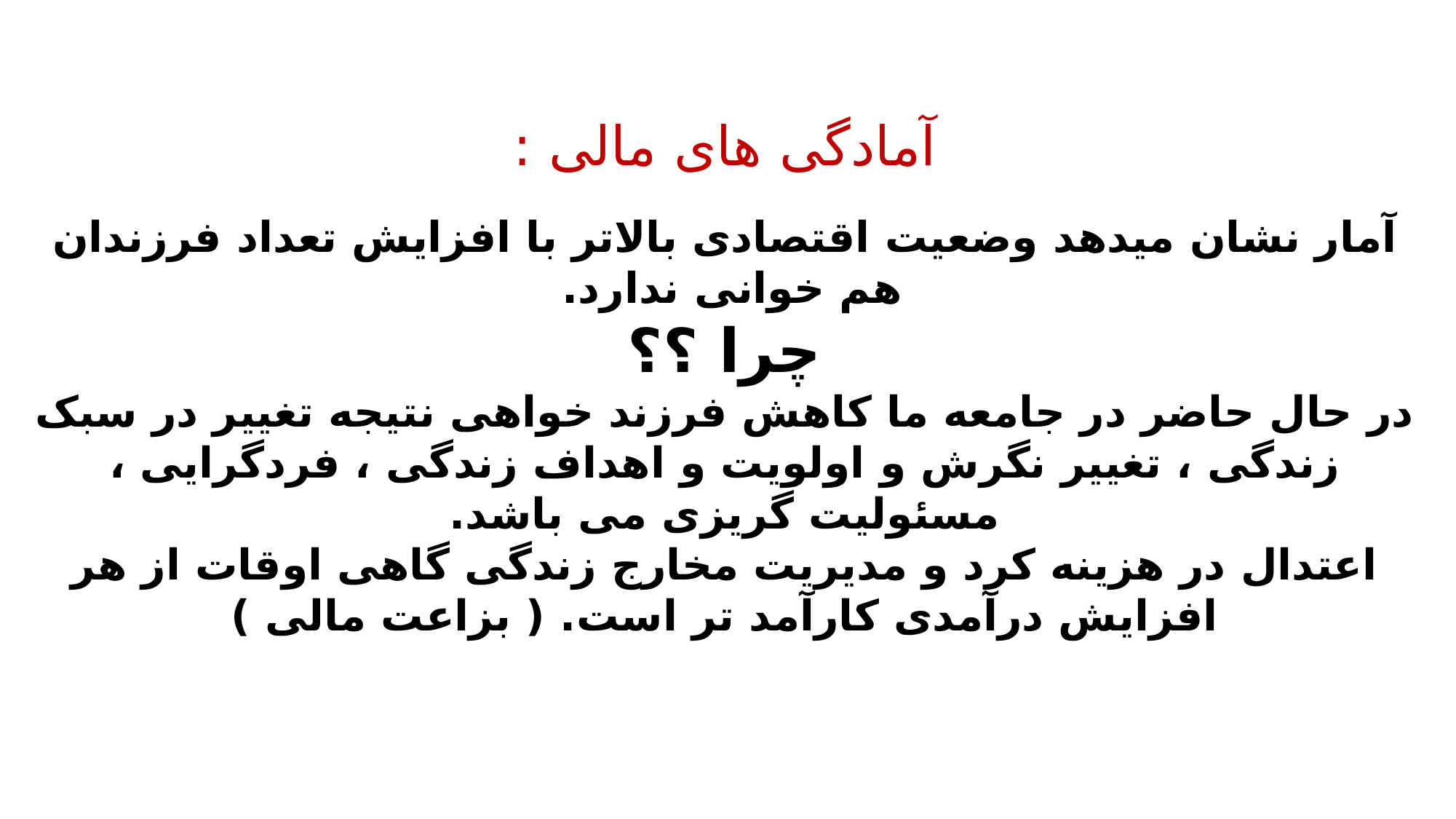

آمادگی های مالی :

آمار نشان میدهد وضعیت اقتصادی بالاتر با افزایش تعداد فرزندان هم خوانی ندارد.
چرا ؟؟
در حال حاضر در جامعه ما کاهش فرزند خواهی نتیجه تغییر در سبک زندگی ، تغییر نگرش و اولویت و اهداف زندگی ، فردگرایی ، مسئولیت گریزی می باشد.
اعتدال در هزینه کرد و مدیریت مخارج زندگی گاهی اوقات از هر افزایش درآمدی کارآمد تر است. ( بزاعت مالی )